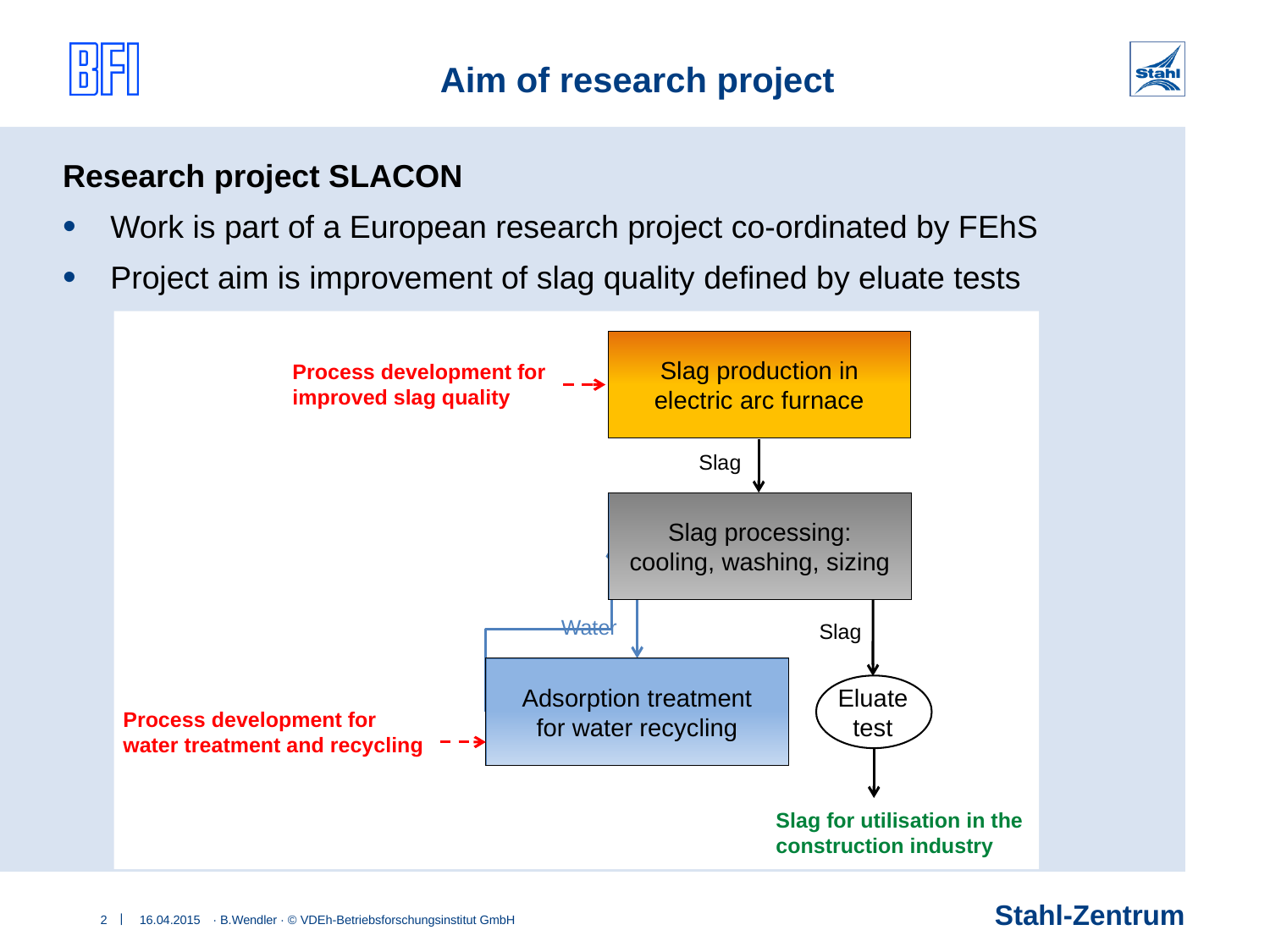

# Aim of research project
Research project SLACON
Work is part of a European research project co-ordinated by FEhS
Project aim is improvement of slag quality defined by eluate tests

Slag production in electric arc furnace
Process development for improved slag quality
Slag

Slag processing:
cooling, washing, sizing
Water
Slag

Adsorption treatment
for water recycling
Eluate
test

Process development for water treatment and recycling
Slag for utilisation in the construction industry
2
16.04.2015
· B.Wendler · © VDEh-Betriebsforschungsinstitut GmbH